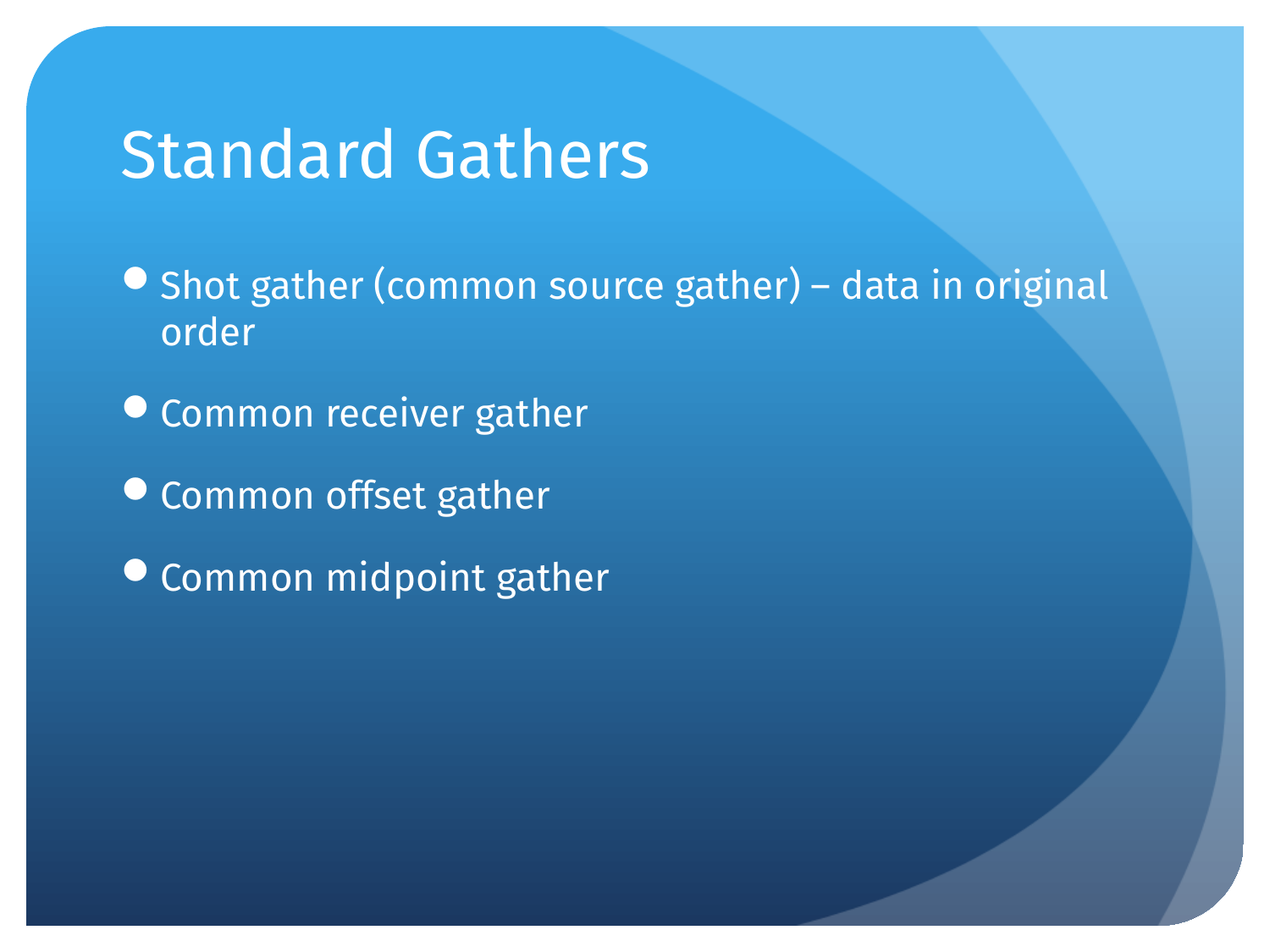

# Standard Gathers
Shot gather (common source gather) – data in original order
Common receiver gather
Common offset gather
Common midpoint gather